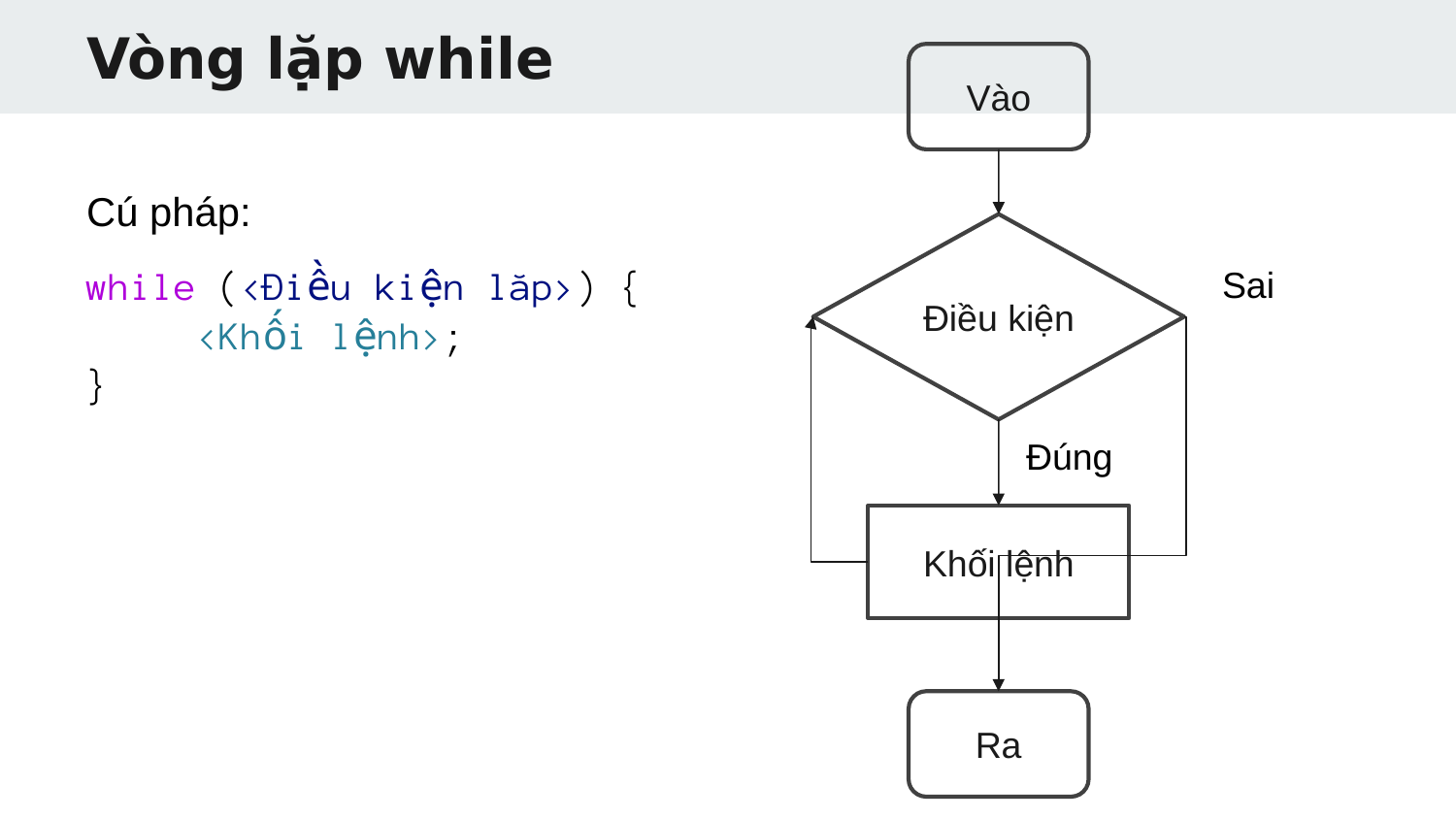

Vòng lặp while
Vào
Cú pháp:
Điều kiện
while (<Điều kiện lăp>) {
     <Khối lệnh>;
}
Sai
Đúng
Khối lệnh
Ra